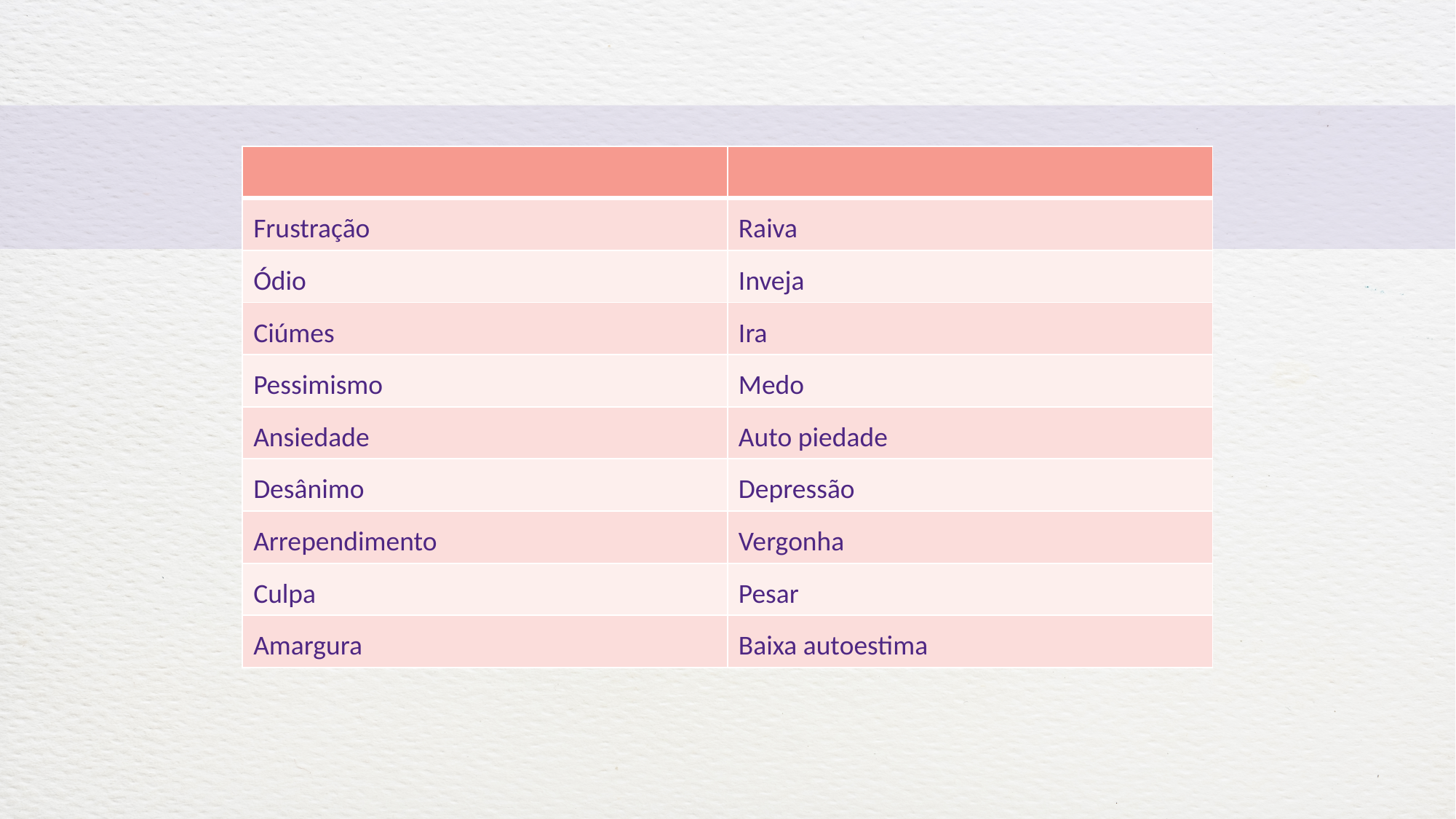

|  |  |
| --- | --- |
| Frustração | Raiva |
| Ódio | Inveja |
| Ciúmes | Ira |
| Pessimismo | Medo |
| Ansiedade | Auto piedade |
| Desânimo | Depressão |
| Arrependimento | Vergonha |
| Culpa | Pesar |
| Amargura | Baixa autoestima |